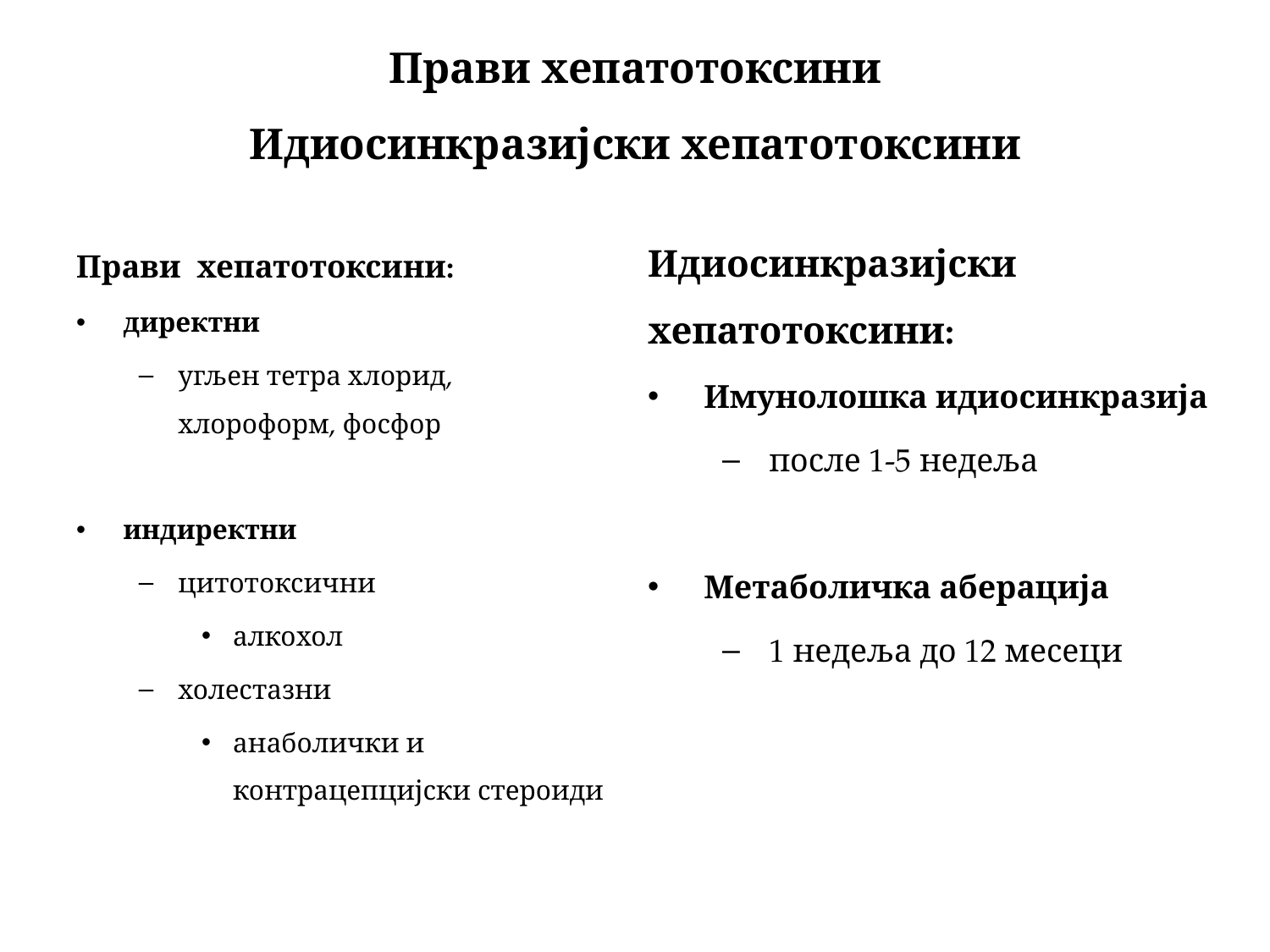

# Прави хепатотоксини Идиосинкразијски хепатотоксини
Идиосинкразијски  хепатотоксини:
Имунолошка идиосинкразија
после 1-5 недеља

Метаболичка аберација
1 недеља до 12 месеци

Прави  хепатотоксини:
директни
угљен тетра хлорид, хлороформ, фосфор

индиректни
цитотоксични
алкохол
холестазни
анаболички и контрацепцијски стероиди